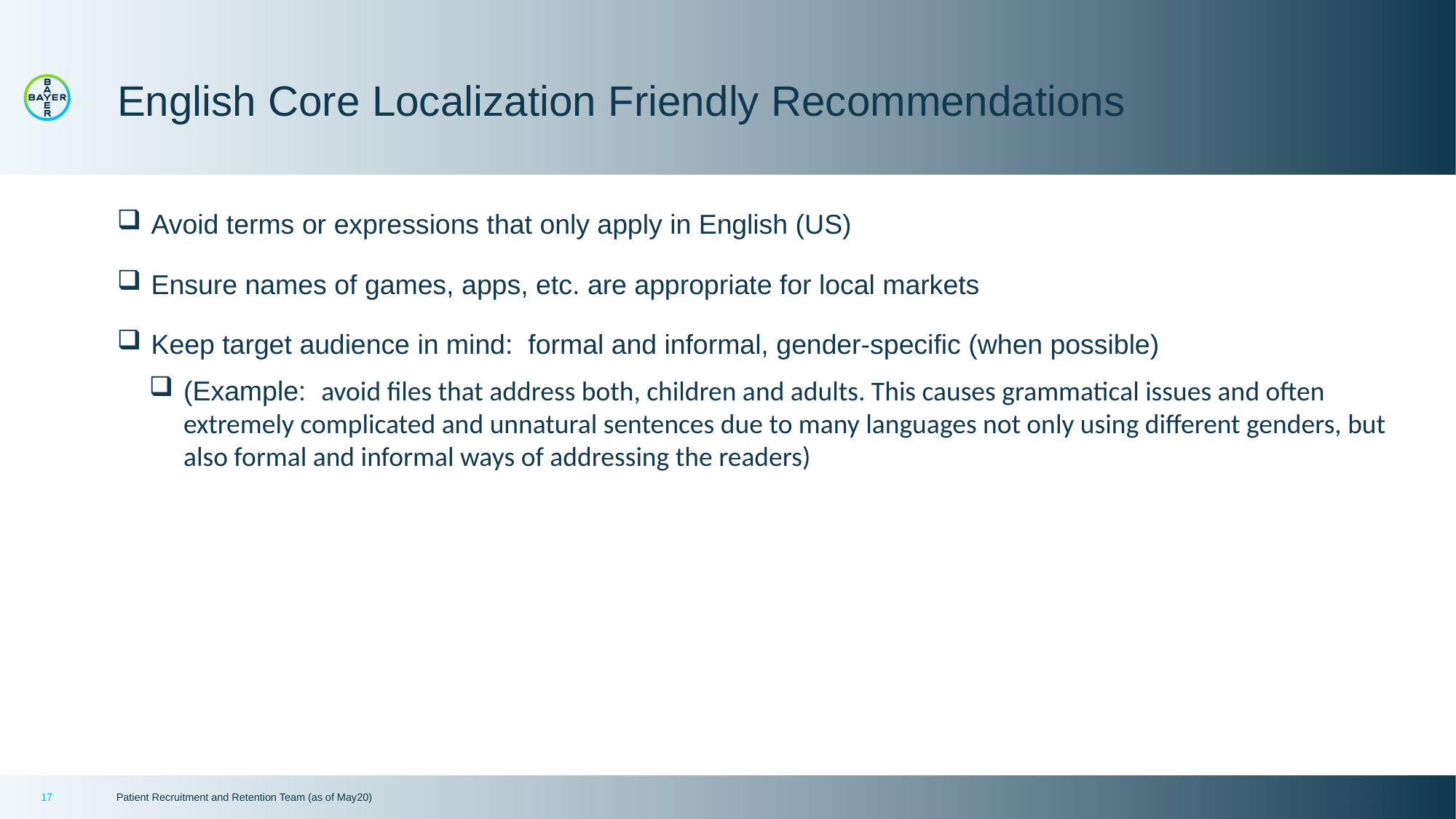

# English Core Localization Friendly Recommendations
Avoid terms or expressions that only apply in English (US)
Ensure names of games, apps, etc. are appropriate for local markets
Keep target audience in mind:  formal and informal, gender-specific (when possible)
(Example:  avoid files that address both, children and adults. This causes grammatical issues and often extremely complicated and unnatural sentences due to many languages not only using different genders, but also formal and informal ways of addressing the readers)

17
Patient Recruitment and Retention Team (as of May20)
3/29/2022